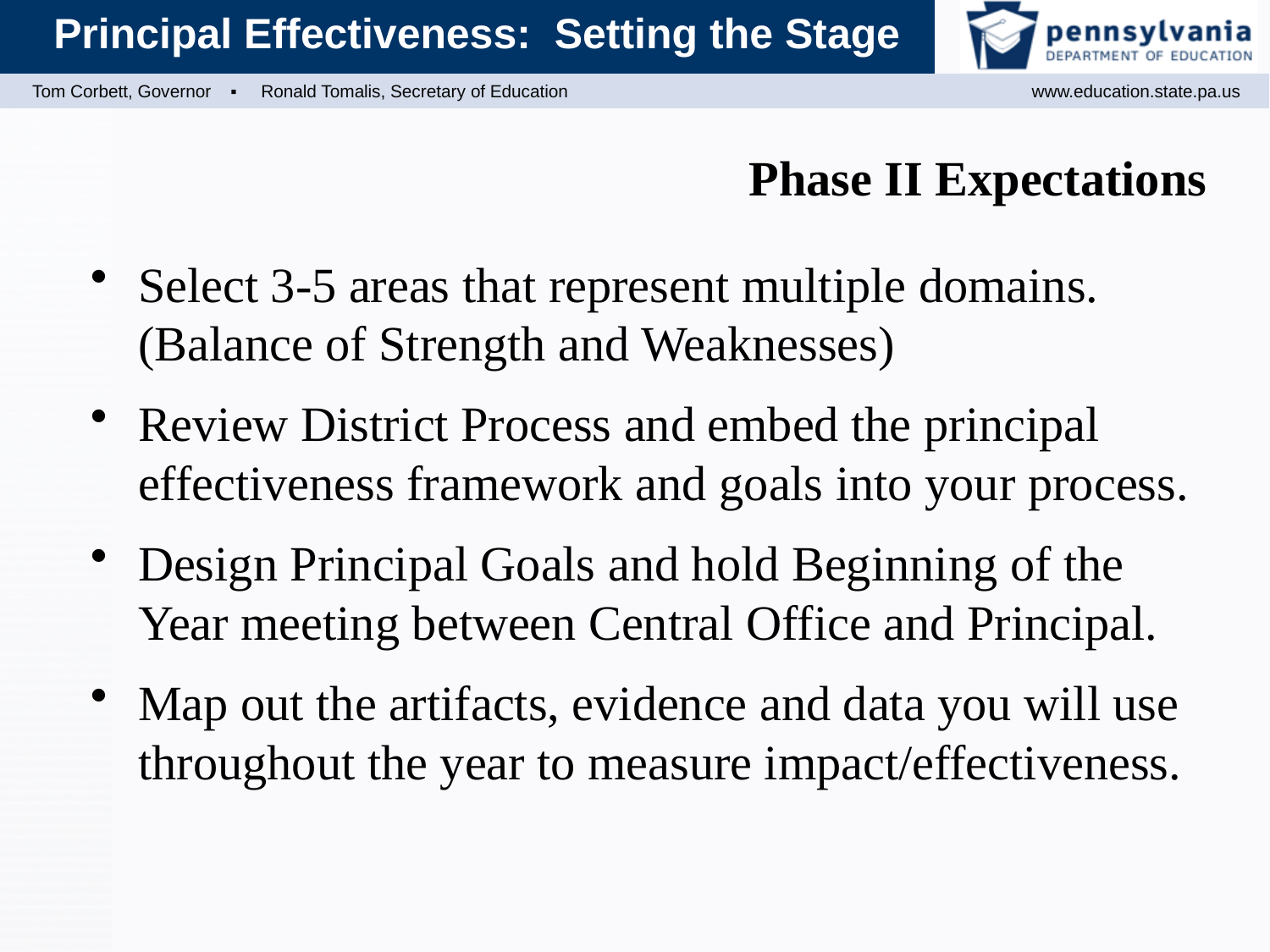

# Phase II Expectations
Select 3-5 areas that represent multiple domains.  (Balance of Strength and Weaknesses)
Review District Process and embed the principal effectiveness framework and goals into your process.
Design Principal Goals and hold Beginning of the Year meeting between Central Office and Principal.
Map out the artifacts, evidence and data you will use throughout the year to measure impact/effectiveness.